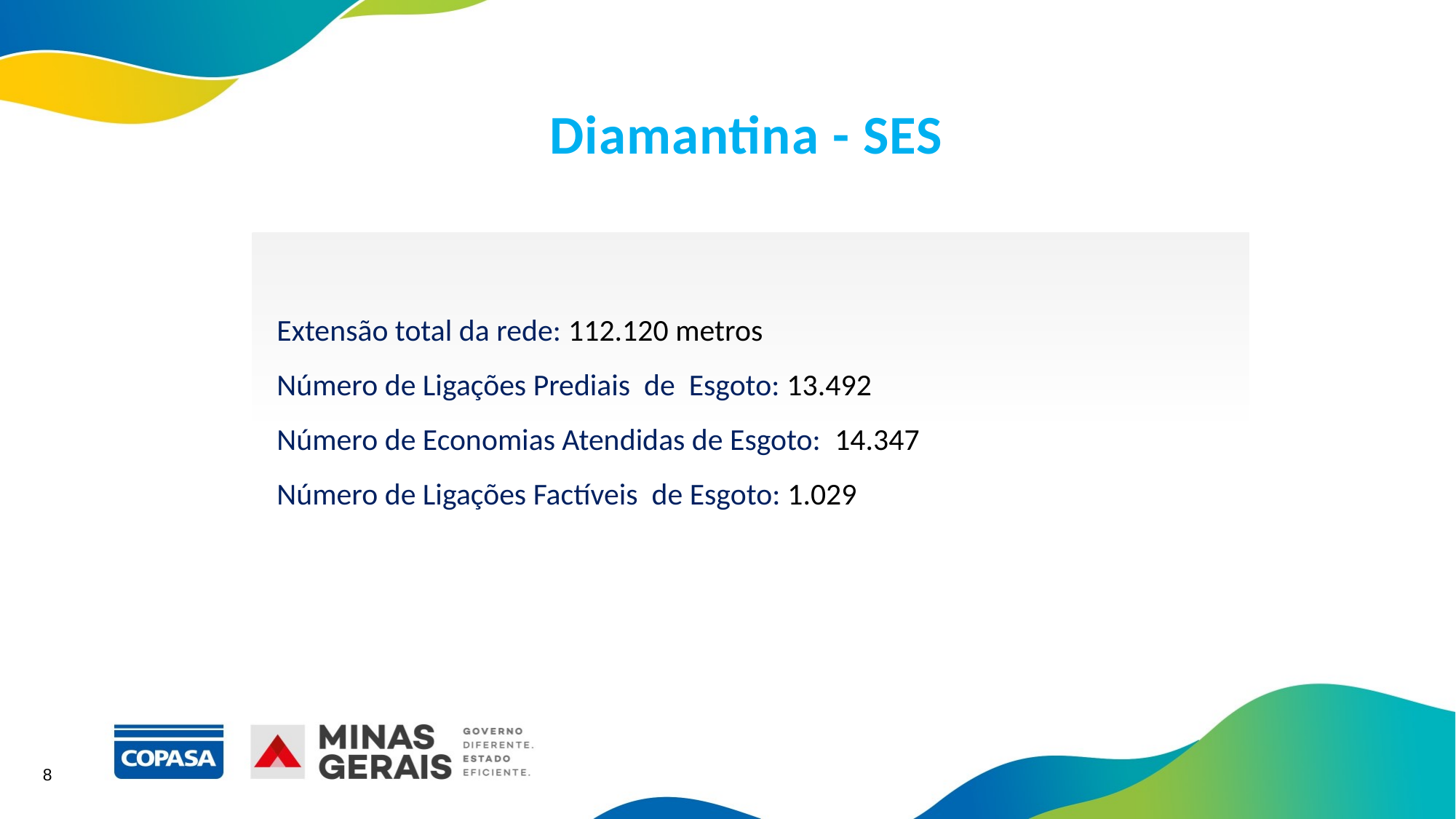

Diamantina - SES

  Extensão total da rede: 112.120 metros
  Número de Ligações Prediais  de  Esgoto: 13.492
  Número de Economias Atendidas de Esgoto:  14.347
  Número de Ligações Factíveis  de Esgoto: 1.029

8